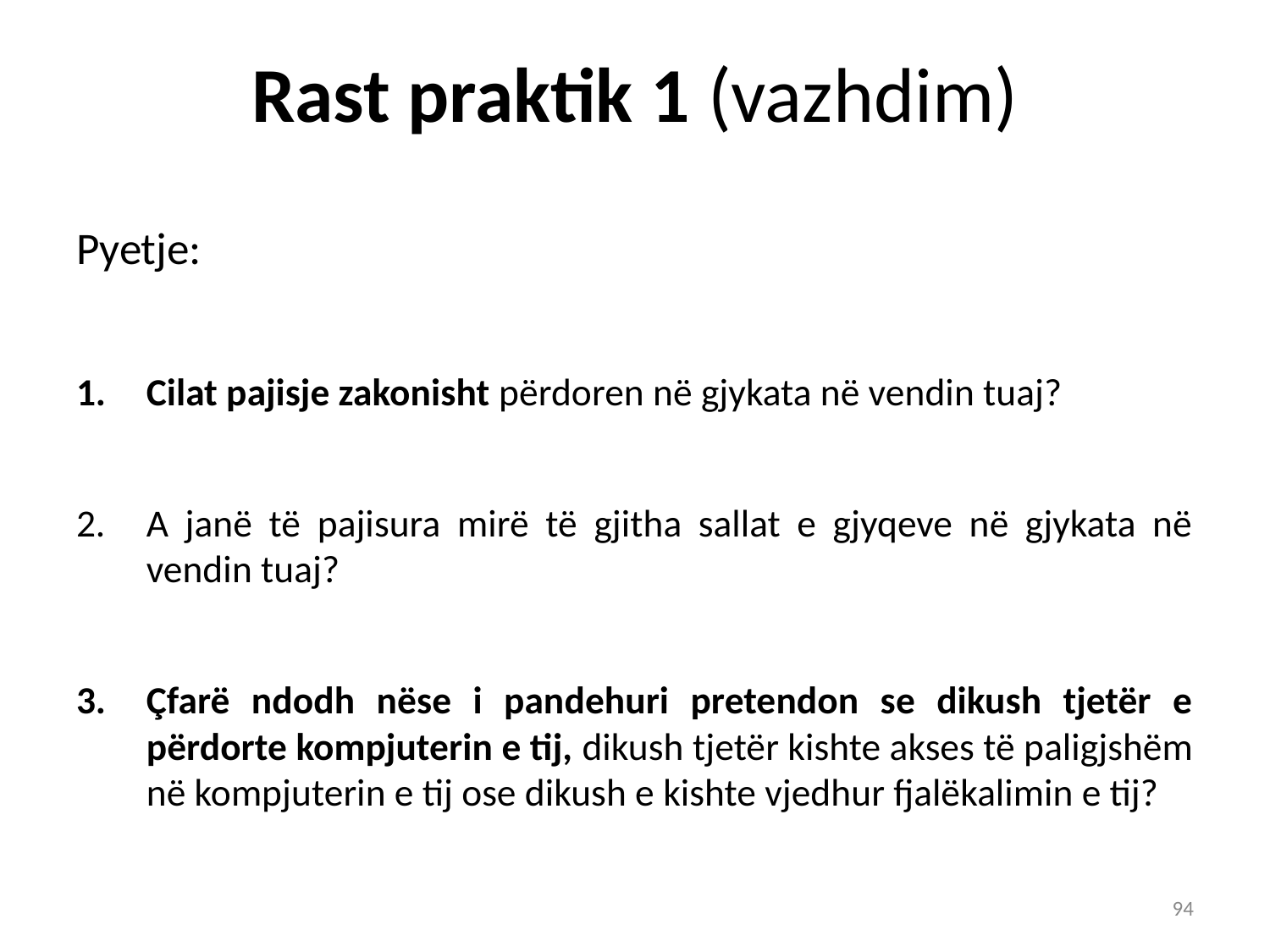

# Rast praktik 1 (vazhdim)
Pyetje:

Cilat pajisje zakonisht përdoren në gjykata në vendin tuaj?

A janë të pajisura mirë të gjitha sallat e gjyqeve në gjykata në vendin tuaj?

Çfarë ndodh nëse i pandehuri pretendon se dikush tjetër e përdorte kompjuterin e tij, dikush tjetër kishte akses të paligjshëm në kompjuterin e tij ose dikush e kishte vjedhur fjalëkalimin e tij?
94